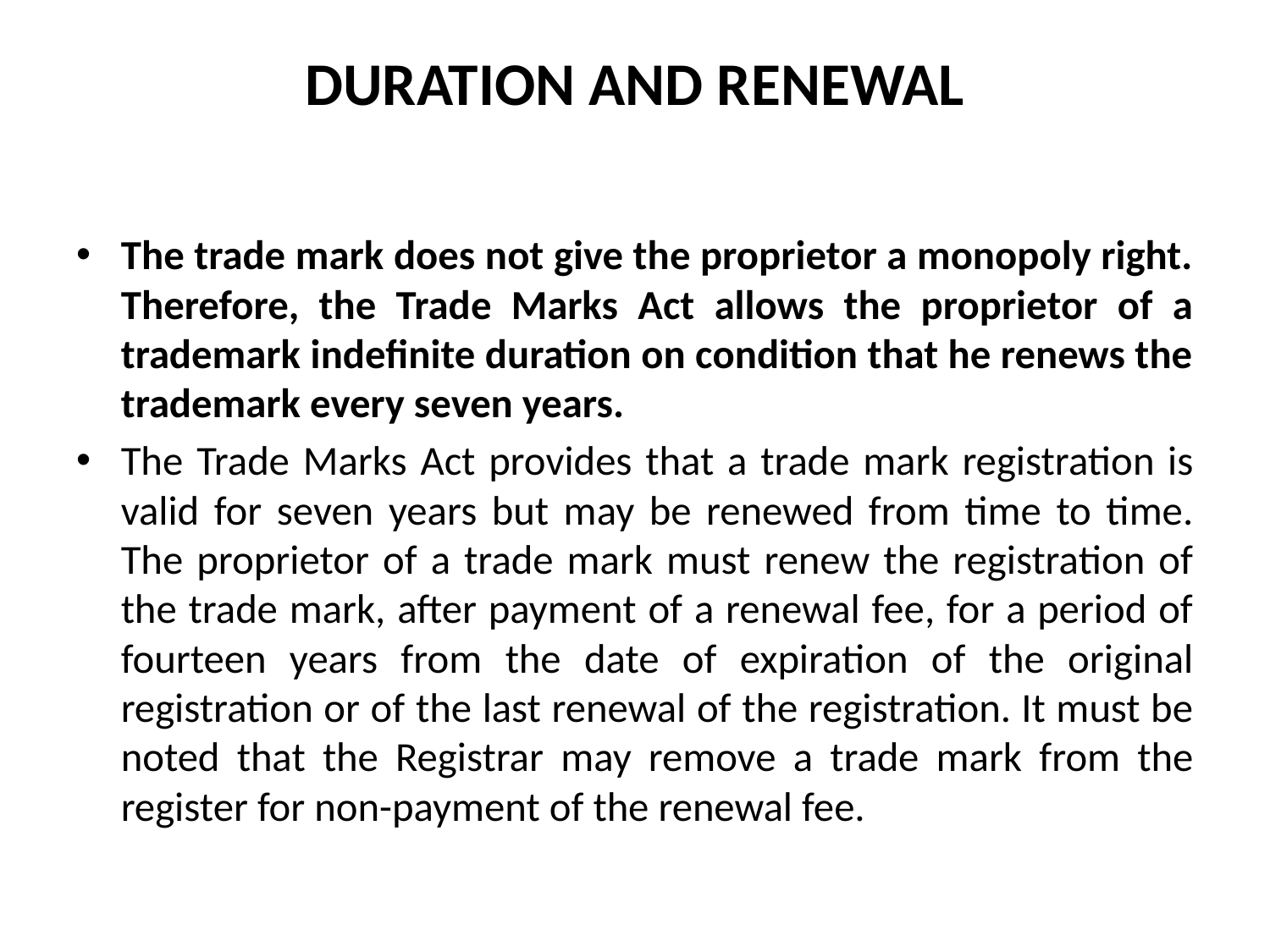

# DURATION AND RENEWAL
The trade mark does not give the proprietor a monopoly right. Therefore, the Trade Marks Act allows the proprietor of a trademark indefinite duration on condition that he renews the trademark every seven years.
The Trade Marks Act provides that a trade mark registration is valid for seven years but may be renewed from time to time. The proprietor of a trade mark must renew the registration of the trade mark, after payment of a renewal fee, for a period of fourteen years from the date of expiration of the original registration or of the last renewal of the registration. It must be noted that the Registrar may remove a trade mark from the register for non-payment of the renewal fee.